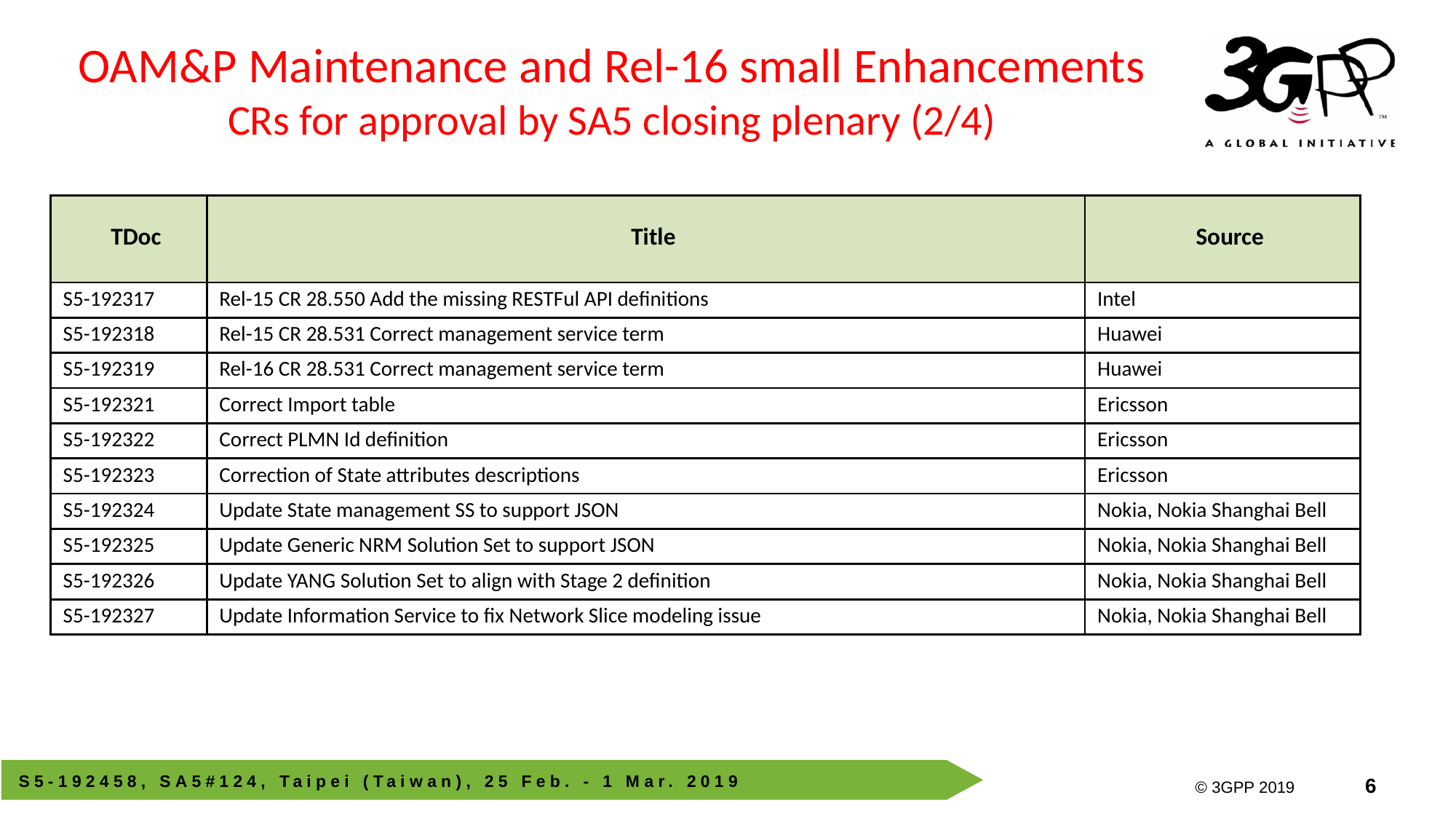

OAM&P Maintenance and Rel-16 small Enhancements
CRs for approval by SA5 closing plenary (2/4)
| TDoc | Title | Source |
| --- | --- | --- |
| S5-192317 | Rel-15 CR 28.550 Add the missing RESTFul API definitions | Intel |
| S5-192318 | Rel-15 CR 28.531 Correct management service term | Huawei |
| S5-192319 | Rel-16 CR 28.531 Correct management service term | Huawei |
| S5-192321 | Correct Import table | Ericsson |
| S5-192322 | Correct PLMN Id definition | Ericsson |
| S5-192323 | Correction of State attributes descriptions | Ericsson |
| S5-192324 | Update State management SS to support JSON | Nokia, Nokia Shanghai Bell |
| S5-192325 | Update Generic NRM Solution Set to support JSON | Nokia, Nokia Shanghai Bell |
| S5-192326 | Update YANG Solution Set to align with Stage 2 definition | Nokia, Nokia Shanghai Bell |
| S5-192327 | Update Information Service to fix Network Slice modeling issue | Nokia, Nokia Shanghai Bell |